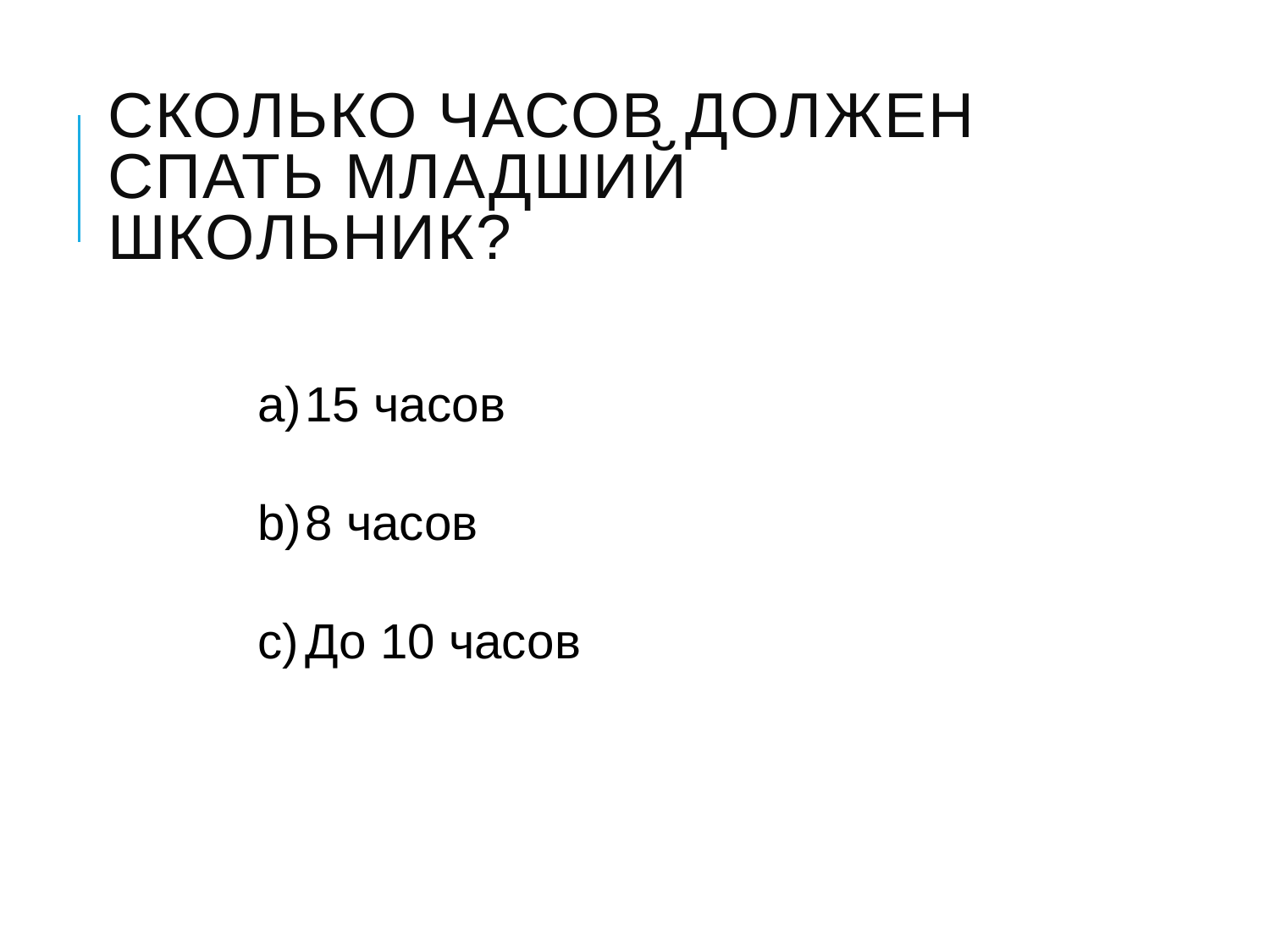

# Сколько часов должен спать младший школьник?
15 часов

8 часов

До 10 часов